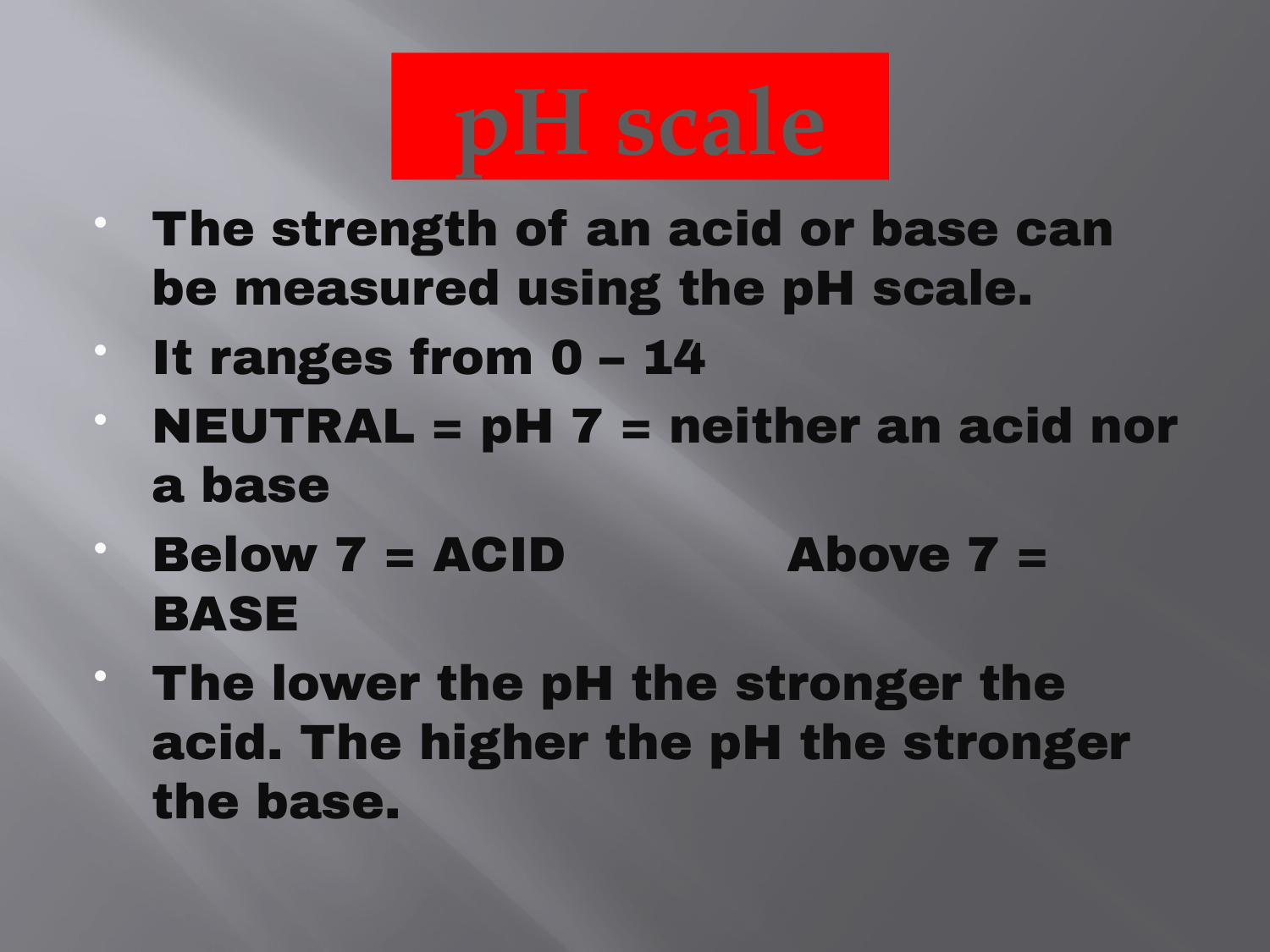

#
pH scale
The strength of an acid or base can be measured using the pH scale.
It ranges from 0 – 14
NEUTRAL = pH 7 = neither an acid nor a base
Below 7 = ACID 		Above 7 = BASE
The lower the pH the stronger the acid. The higher the pH the stronger the base.